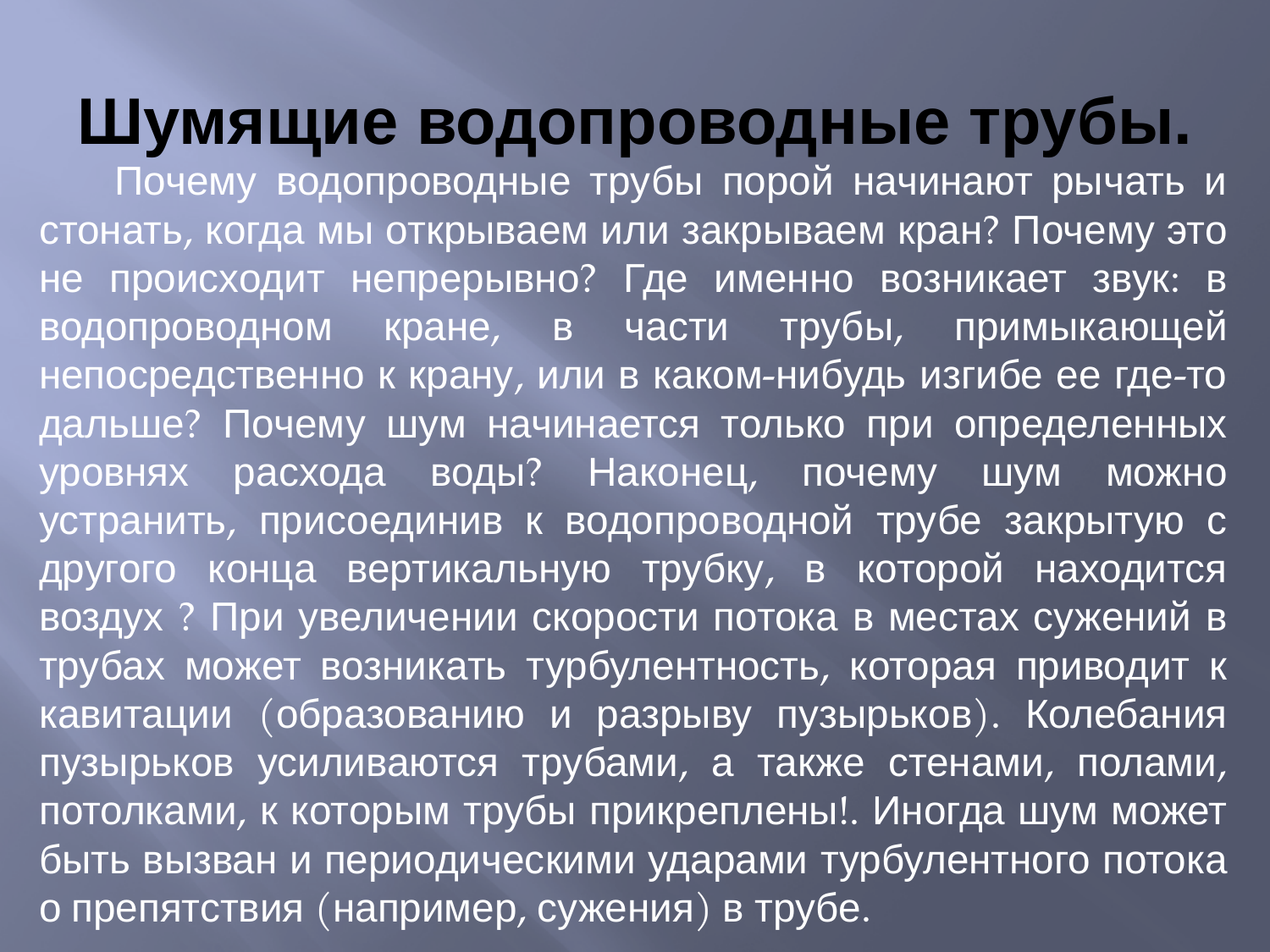

# Шумящие водопроводные трубы.
       Почему водопроводные трубы порой начинают рычать и стонать, когда мы открываем или закрываем кран? Почему это не происходит непрерывно? Где именно возникает звук: в водопроводном кране, в части трубы, примыкающей непосредственно к крану, или в каком-нибудь изгибе ее где-то дальше? Почему шум начинается только при определенных уровнях расхода воды? Наконец, почему шум можно устранить, присоединив к водопроводной трубе закрытую с другого конца вертикальную трубку, в которой находится воздух ? При увеличении скорости потока в местах сужений в трубах может возникать турбулентность, которая приводит к кавитации (образованию и разрыву пузырьков). Колебания пузырьков усиливаются трубами, а также стенами, полами, потолками, к которым трубы прикреплены!. Иногда шум может быть вызван и периодическими ударами турбулентного потока о препятствия (например, сужения) в трубе.